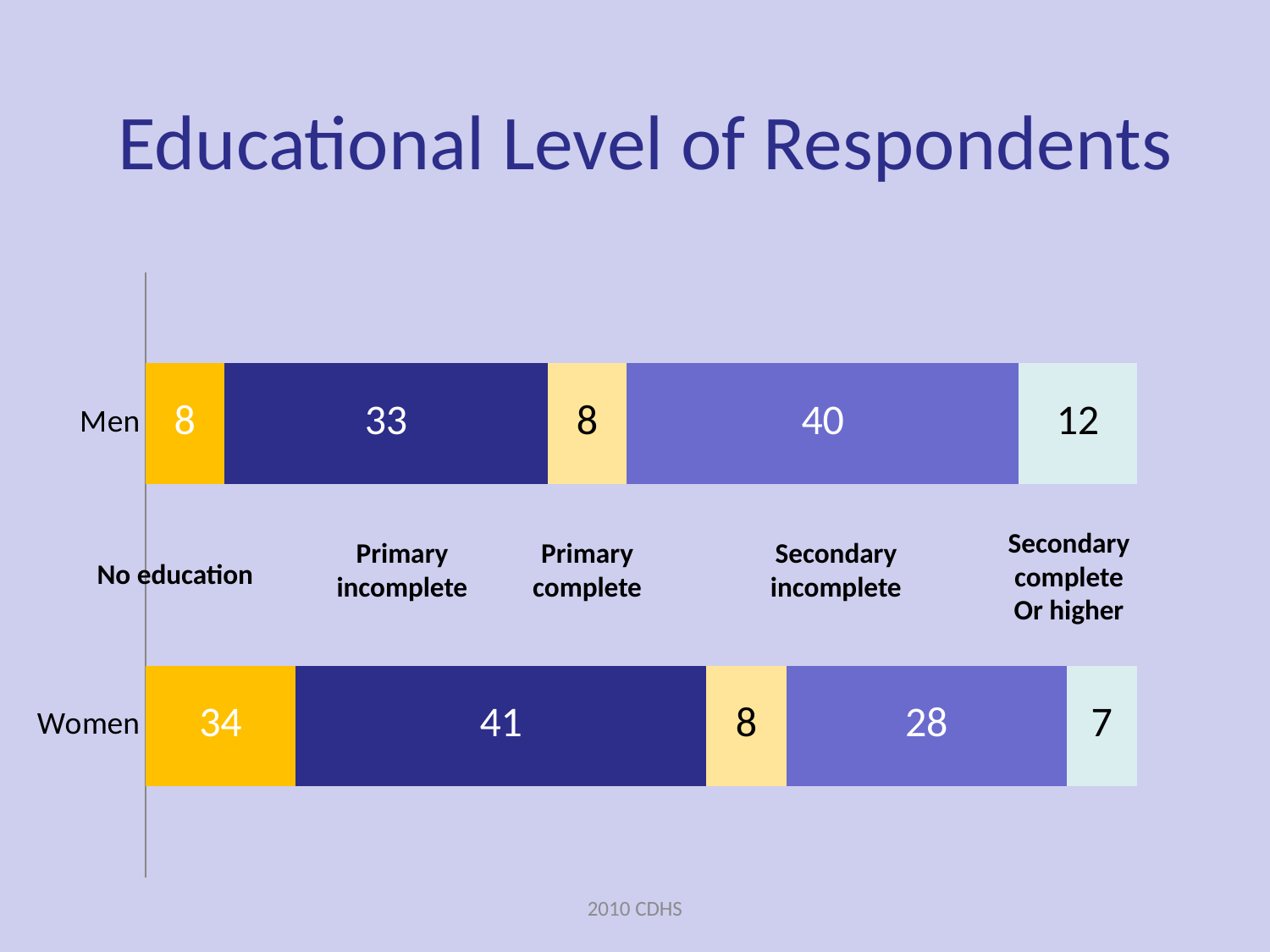

# Educational Level of Respondents

### Chart

| Category | No education | Some primary | Primary complete | Some secondary | Secondary complete/higher |
|---|---|---|---|---|---|
| Women | 15.0 | 41.0 | 8.0 | 28.0 | 7.0 |
| Men | 8.0 | 33.0 | 8.0 | 40.0 | 12.0 |
Secondary complete
Or higher
Primary
incomplete
Primary
complete
Secondary
incomplete
No education
2010 CDHS